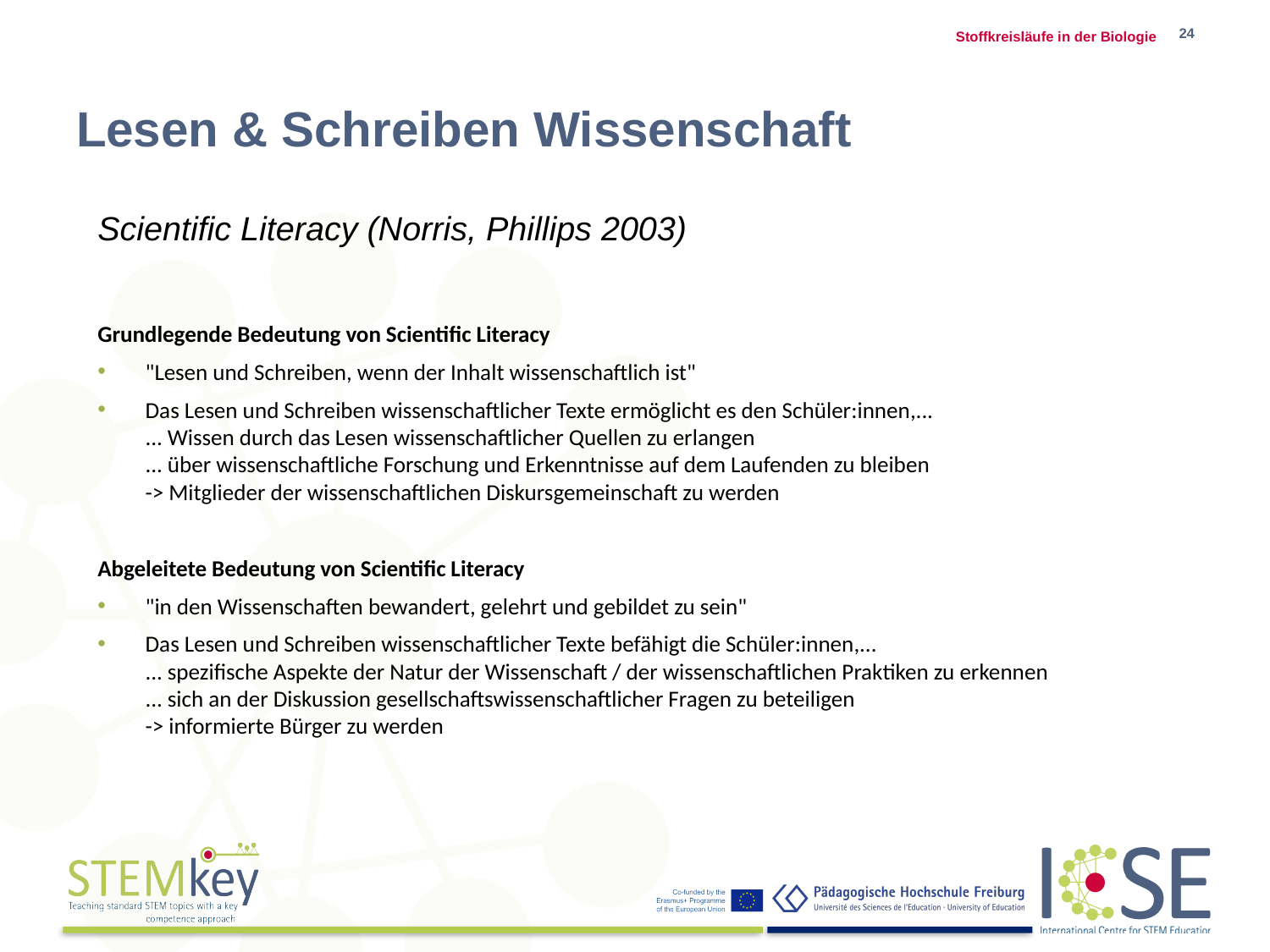

24
Stoffkreisläufe in der Biologie
# Lesen & Schreiben Wissenschaft
Scientific Literacy (Norris, Phillips 2003)

Grundlegende Bedeutung von Scientific Literacy
"Lesen und Schreiben, wenn der Inhalt wissenschaftlich ist"
Das Lesen und Schreiben wissenschaftlicher Texte ermöglicht es den Schüler:innen,...
... Wissen durch das Lesen wissenschaftlicher Quellen zu erlangen
... über wissenschaftliche Forschung und Erkenntnisse auf dem Laufenden zu bleiben
-> Mitglieder der wissenschaftlichen Diskursgemeinschaft zu werden

Abgeleitete Bedeutung von Scientific Literacy
"in den Wissenschaften bewandert, gelehrt und gebildet zu sein"
Das Lesen und Schreiben wissenschaftlicher Texte befähigt die Schüler:innen,...
... spezifische Aspekte der Natur der Wissenschaft / der wissenschaftlichen Praktiken zu erkennen
... sich an der Diskussion gesellschaftswissenschaftlicher Fragen zu beteiligen
-> informierte Bürger zu werden